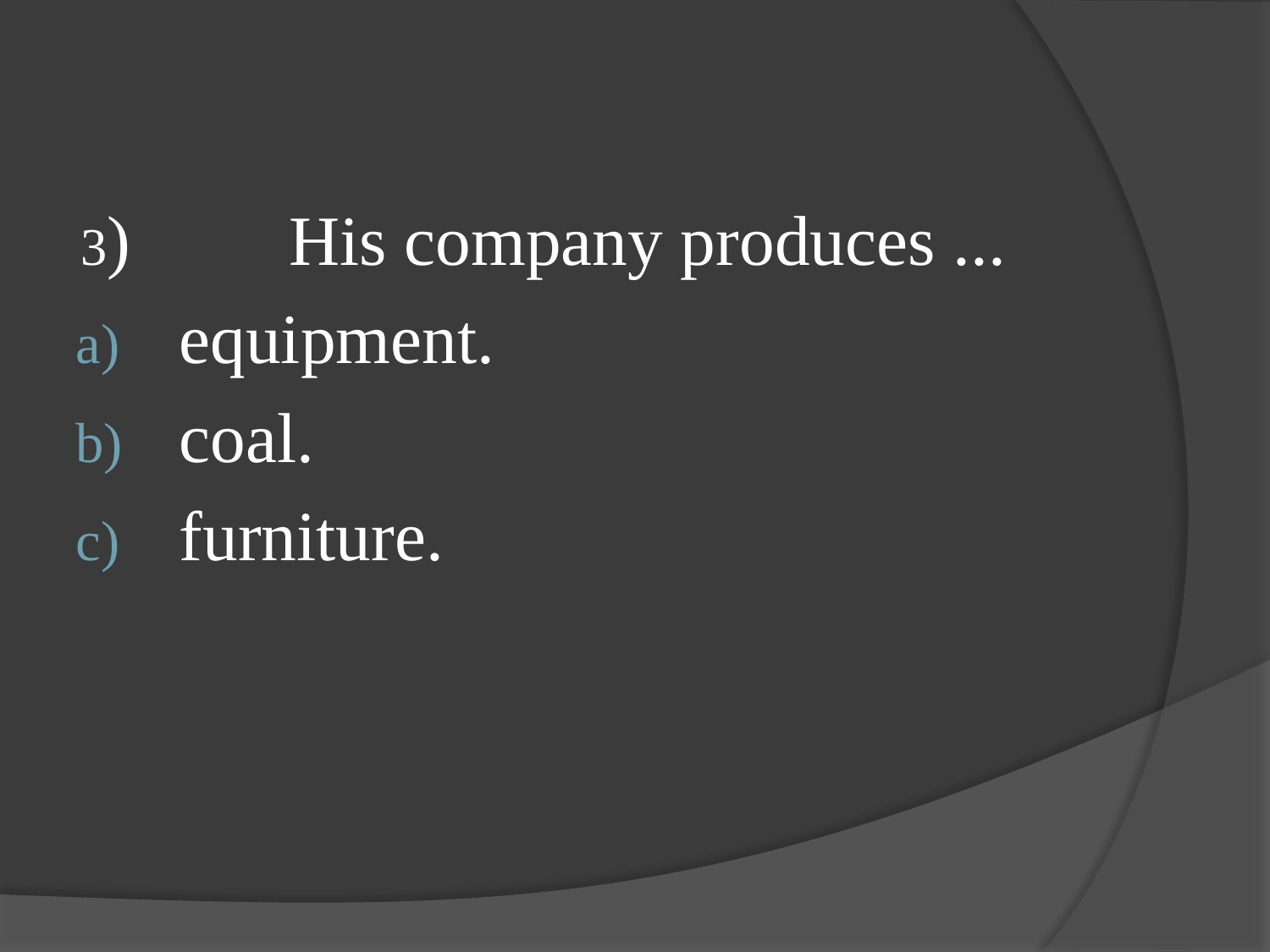

#
3)         His company produces ...
equipment.
coal.
furniture.